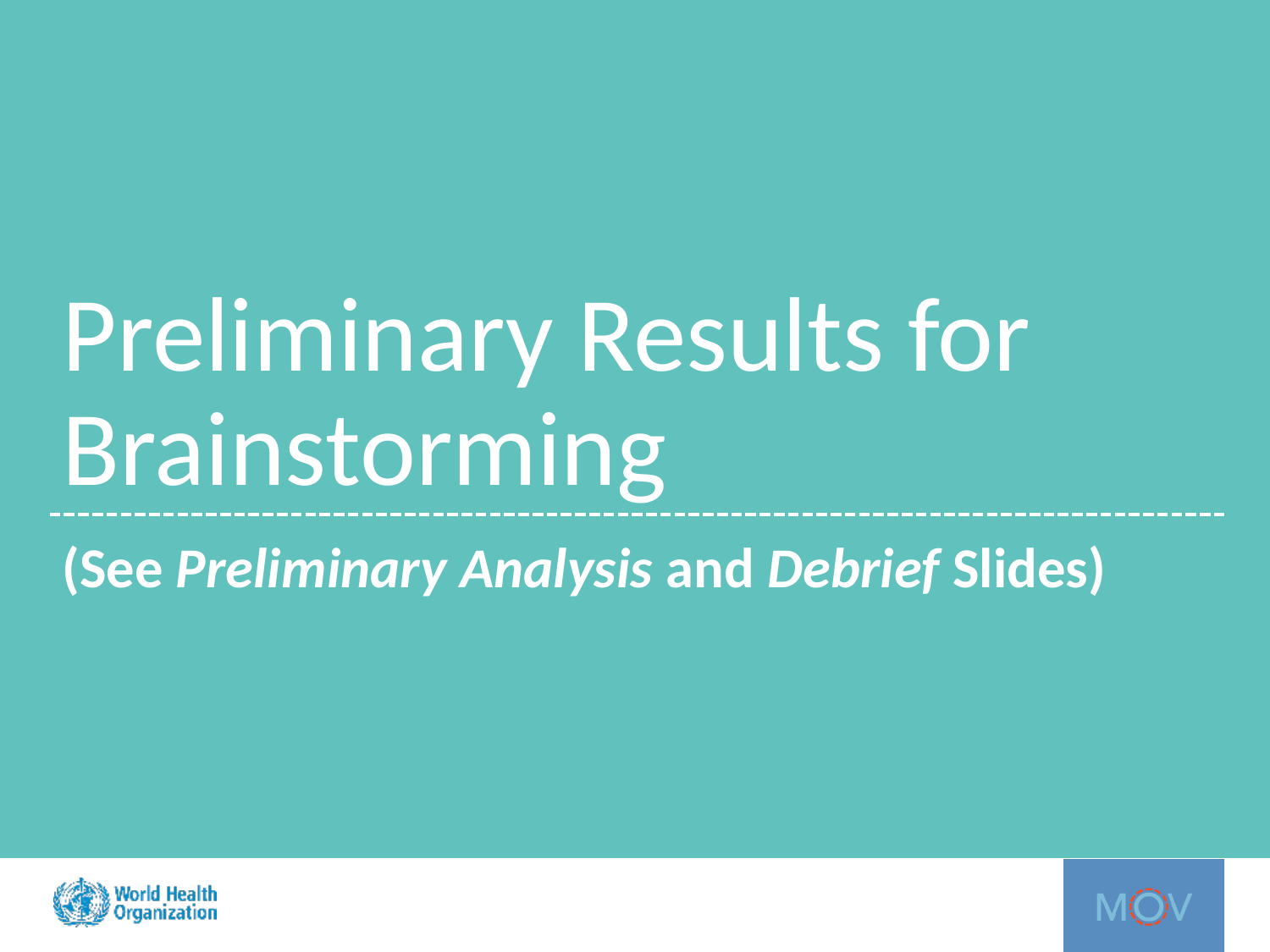

# Preliminary Results for Brainstorming

(See Preliminary Analysis and Debrief Slides)